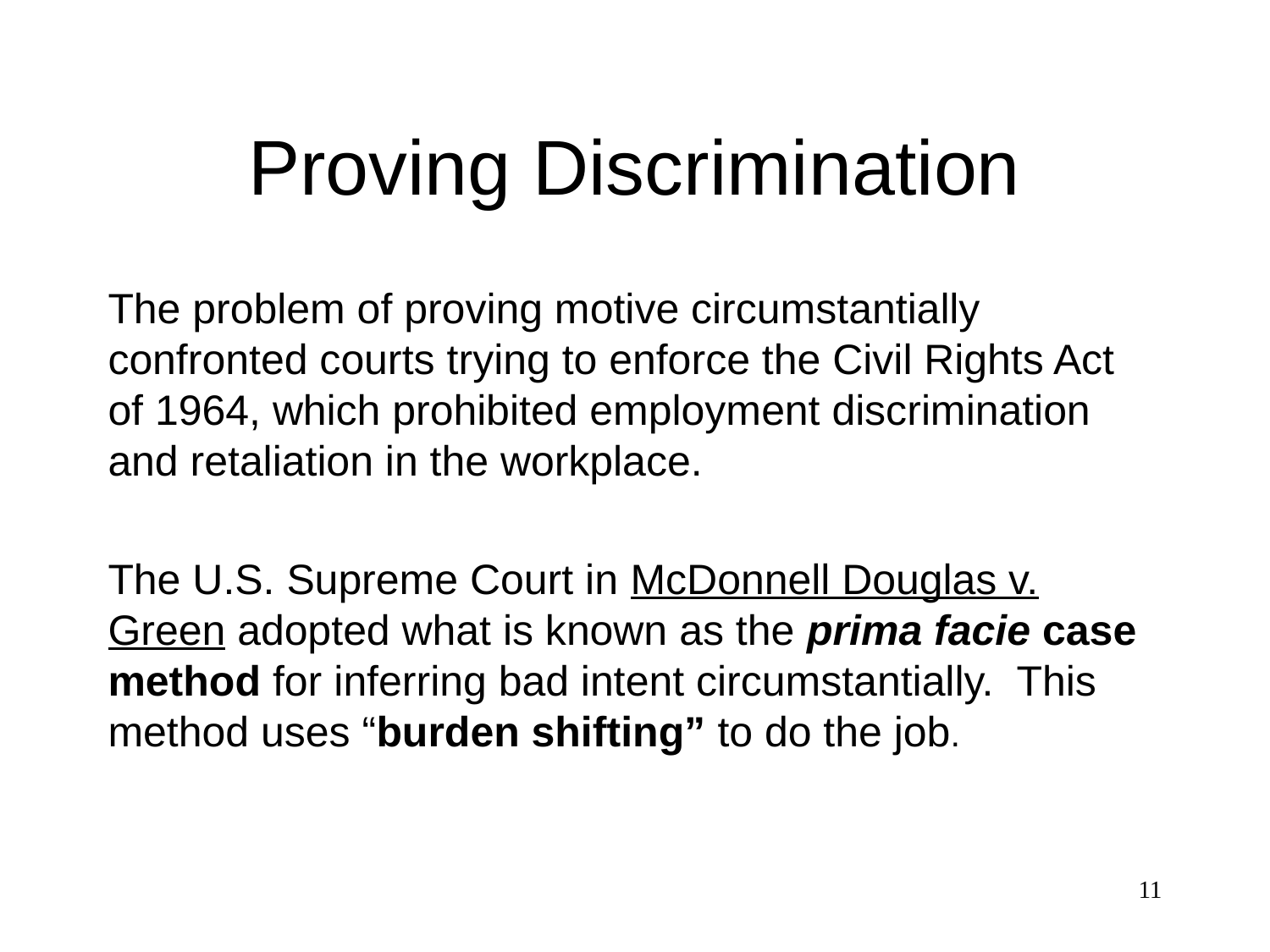

# Proving Discrimination
The problem of proving motive circumstantially confronted courts trying to enforce the Civil Rights Act of 1964, which prohibited employment discrimination and retaliation in the workplace.

The U.S. Supreme Court in McDonnell Douglas v. Green adopted what is known as the prima facie case method for inferring bad intent circumstantially.  This method uses “burden shifting” to do the job.
11